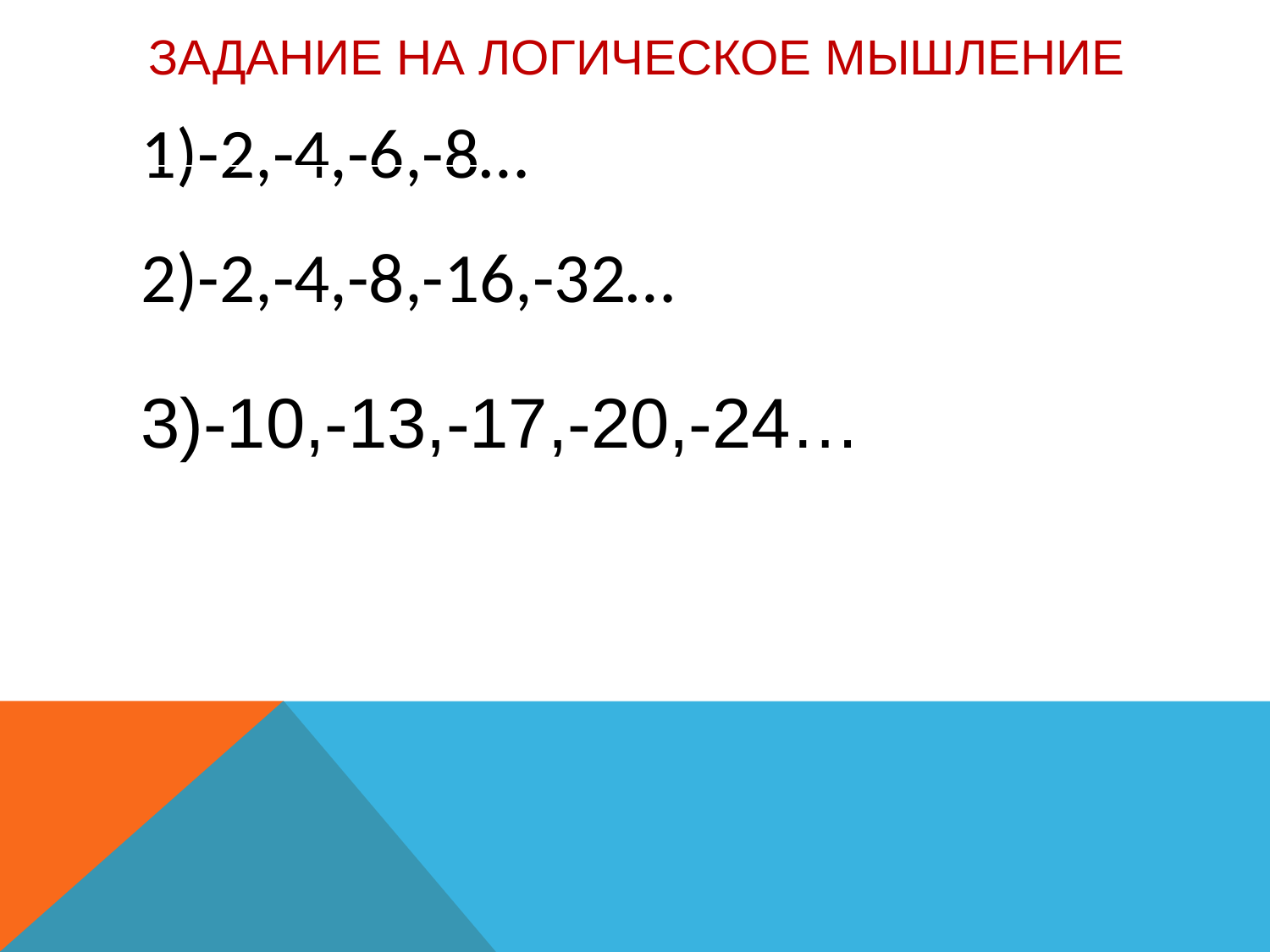

# Задание на логическое мышление
| -2,-4,-6,-8… -2,-4,-8,-16,-32… -10,-13,-17,-20,-24… |
| --- |